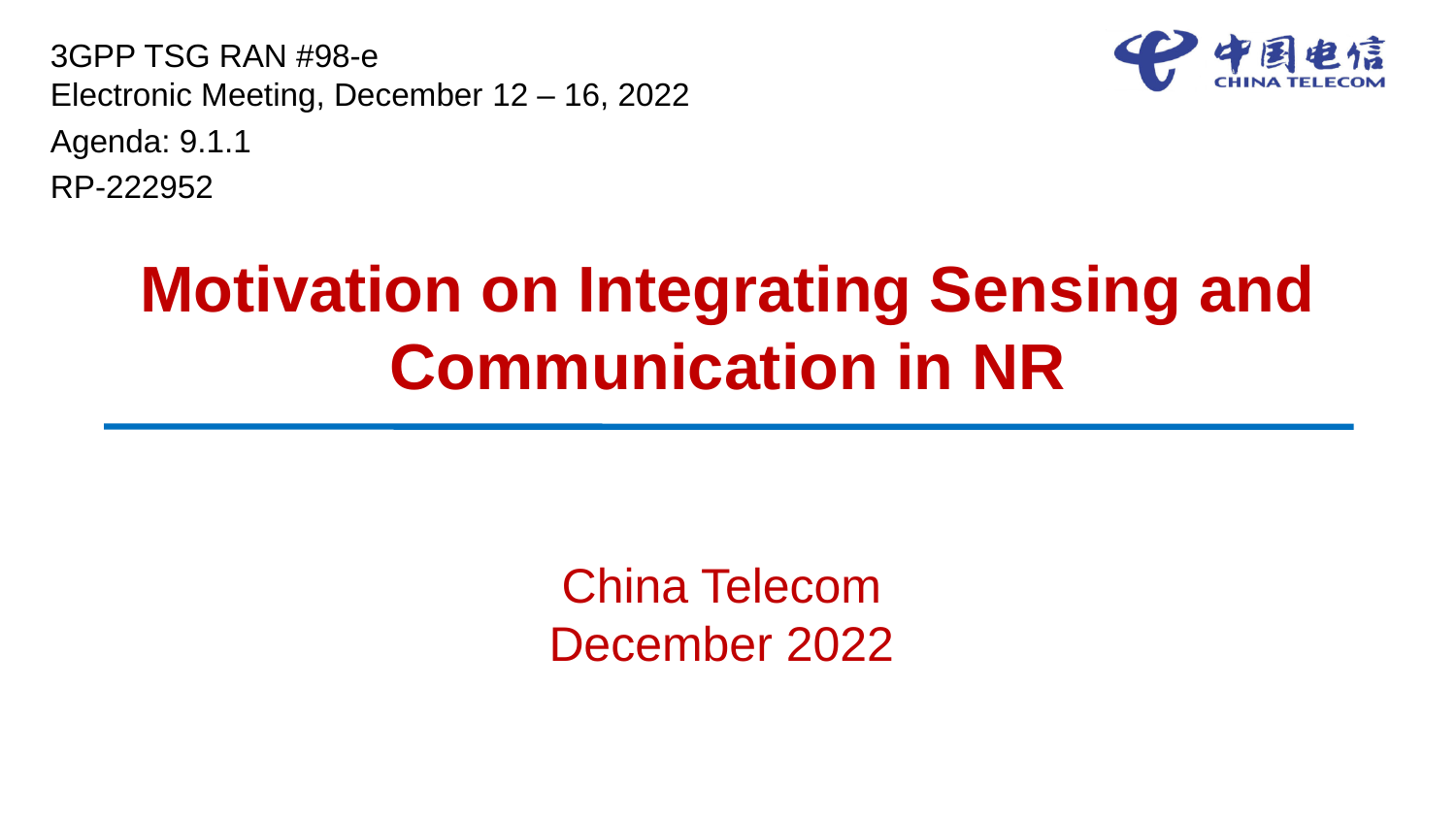

3GPP TSG RAN #98-e
Electronic Meeting, December 12 – 16, 2022
Agenda: 9.1.1
RP-222952
# Motivation on Integrating Sensing and Communication in NR
China Telecom
December 2022